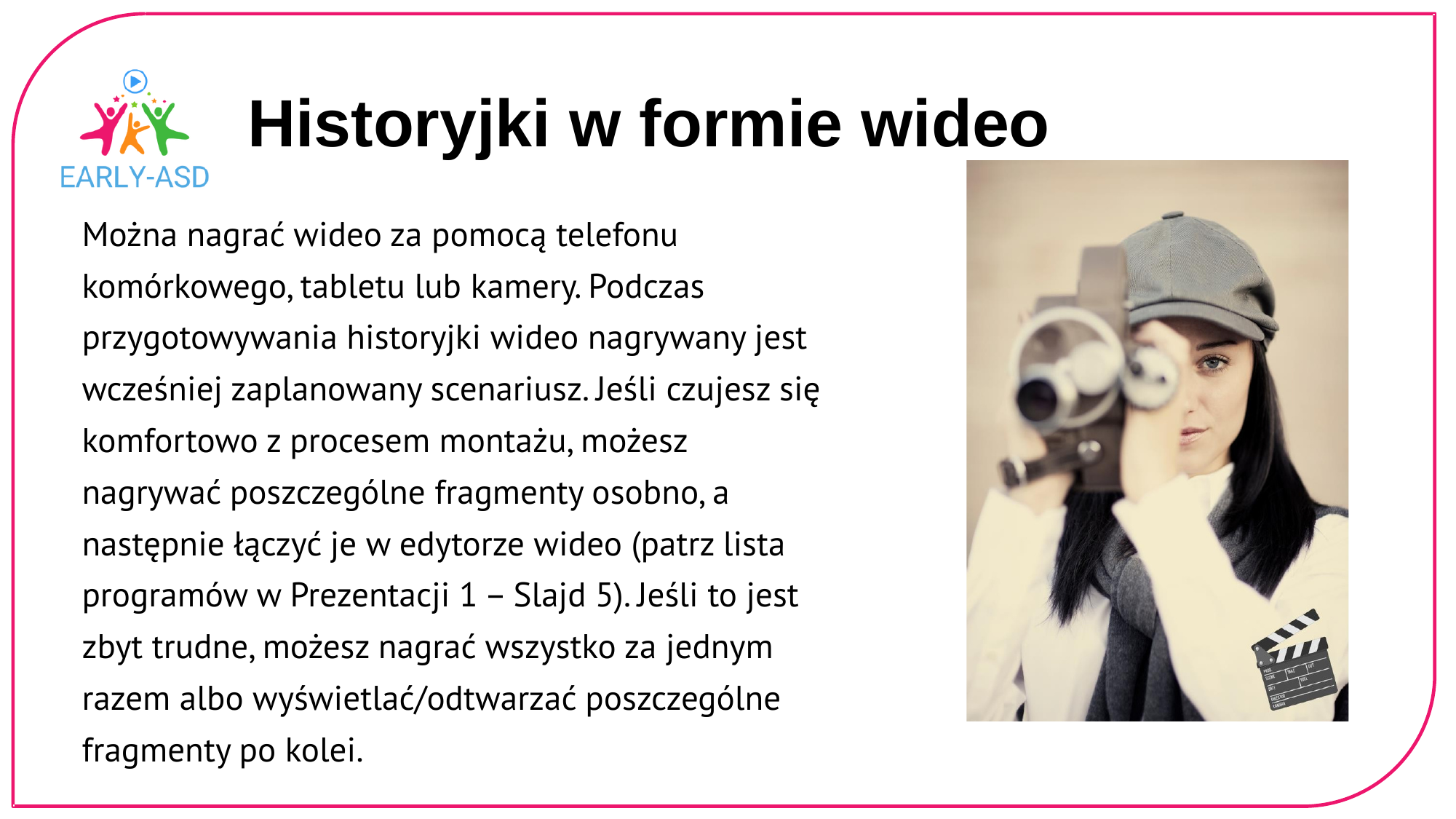

Historyjki w formie wideo

Można nagrać wideo za pomocą telefonu komórkowego, tabletu lub kamery. Podczas przygotowywania historyjki wideo nagrywany jest wcześniej zaplanowany scenariusz. Jeśli czujesz się komfortowo z procesem montażu, możesz nagrywać poszczególne fragmenty osobno, a następnie łączyć je w edytorze wideo (patrz lista programów w Prezentacji 1 – Slajd 5). Jeśli to jest zbyt trudne, możesz nagrać wszystko za jednym razem albo wyświetlać/odtwarzać poszczególne fragmenty po kolei.